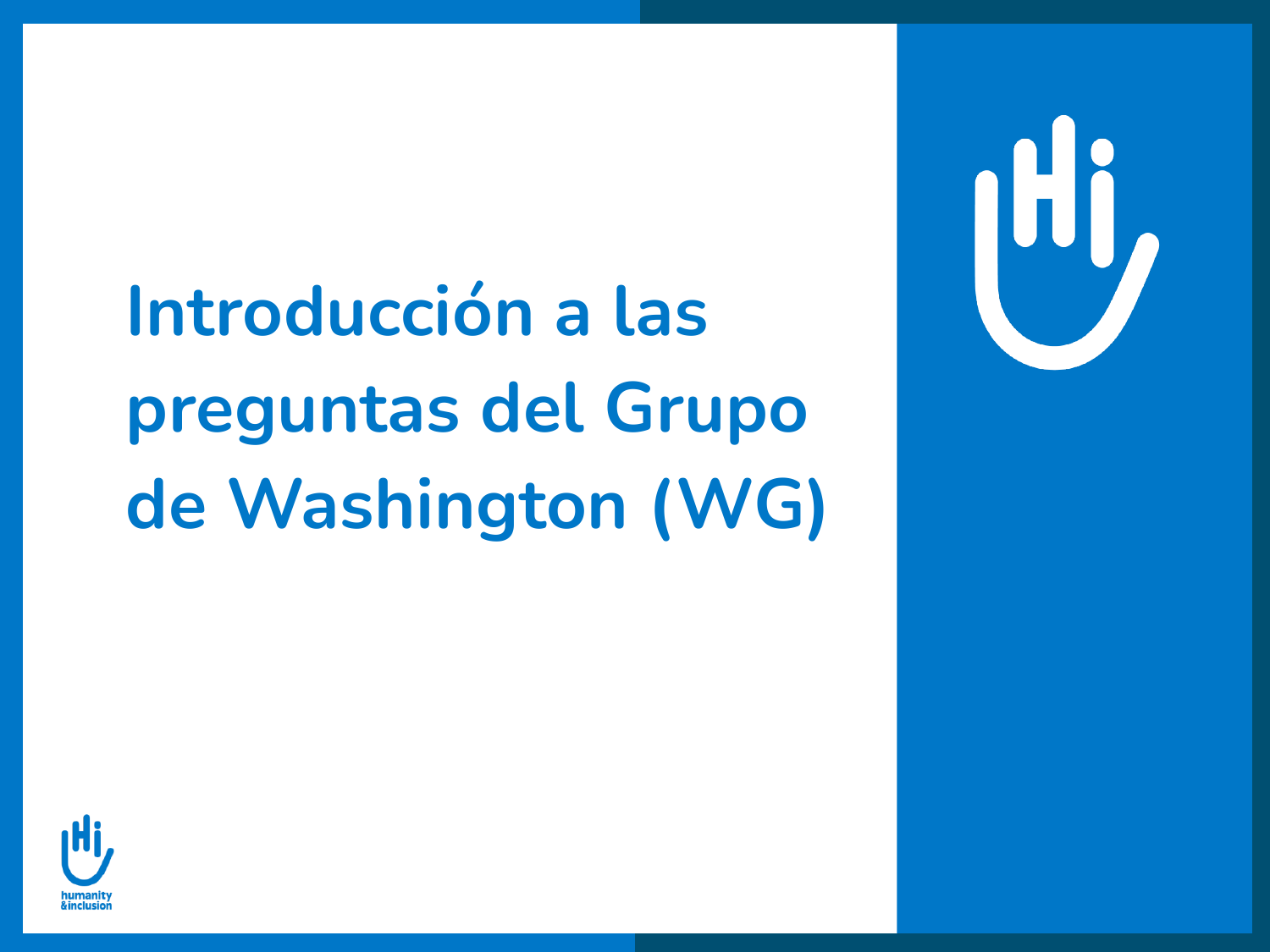

Introducción a las preguntas del Grupo de Washington (WG)